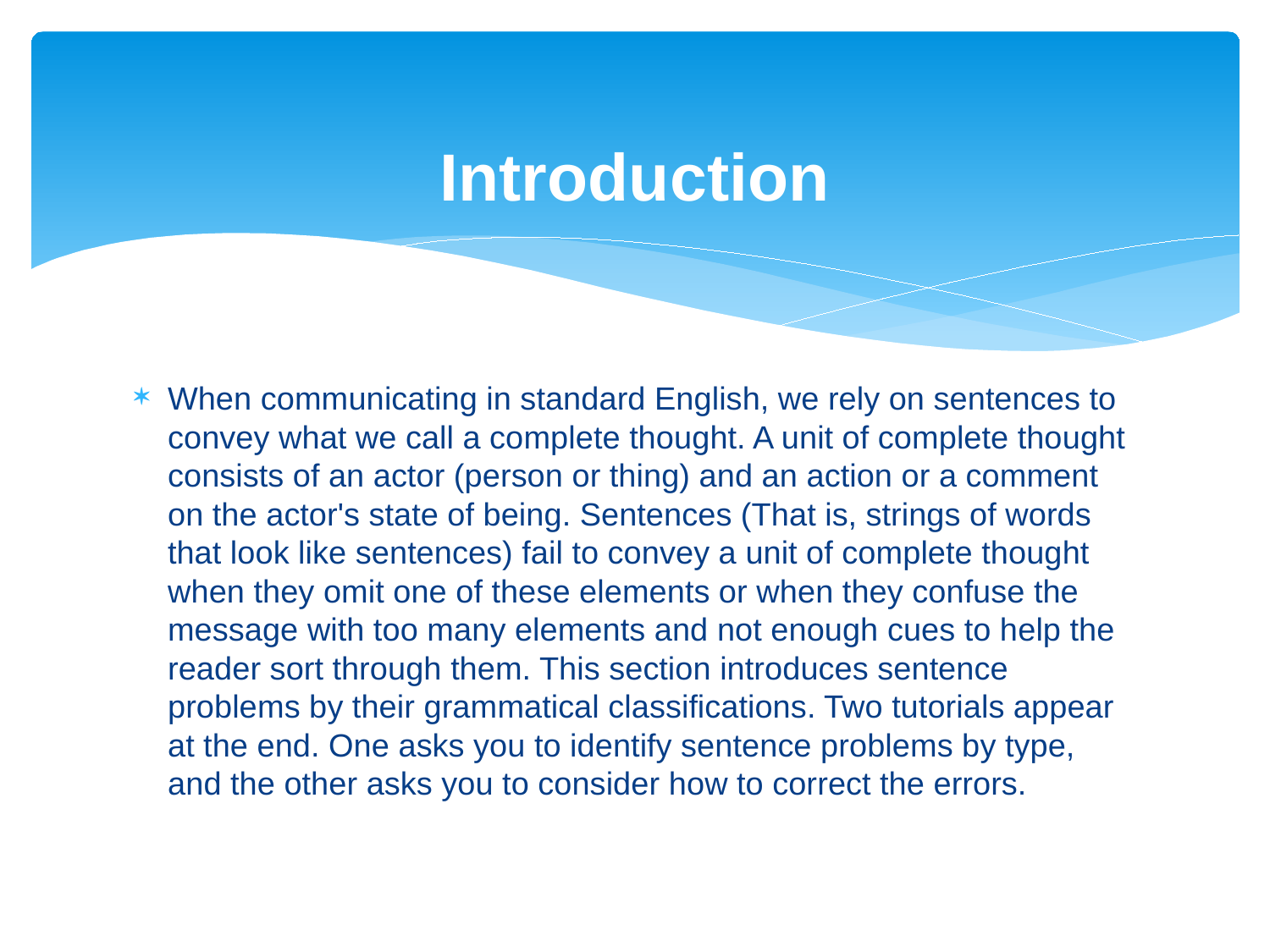

# Introduction
When communicating in standard English, we rely on sentences to convey what we call a complete thought. A unit of complete thought consists of an actor (person or thing) and an action or a comment on the actor's state of being. Sentences (That is, strings of words that look like sentences) fail to convey a unit of complete thought when they omit one of these elements or when they confuse the message with too many elements and not enough cues to help the reader sort through them. This section introduces sentence problems by their grammatical classifications. Two tutorials appear at the end. One asks you to identify sentence problems by type, and the other asks you to consider how to correct the errors.